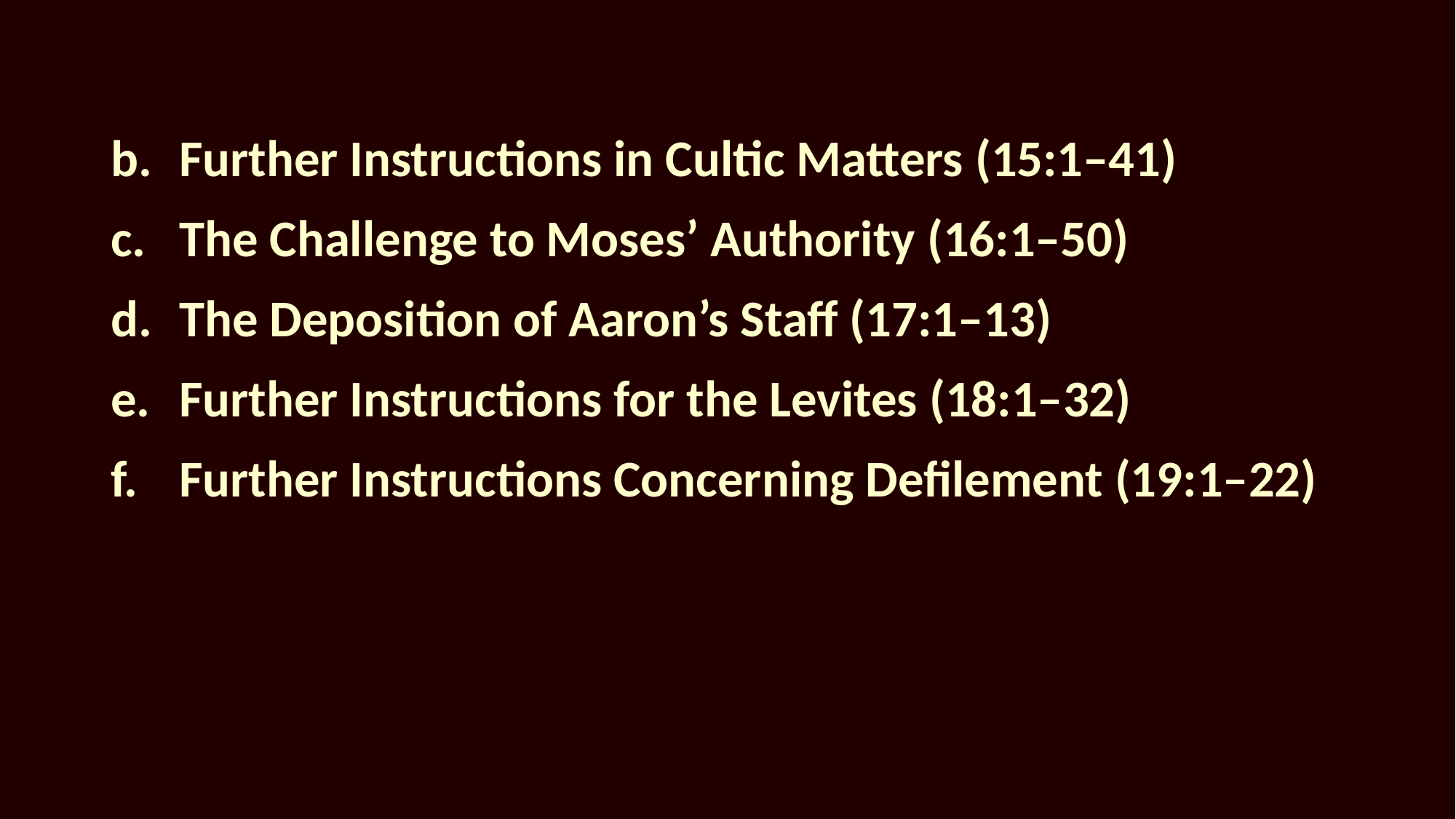

b.	Further Instructions in Cultic Matters (15:1–41)
c.	The Challenge to Moses’ Authority (16:1–50)
d.	The Deposition of Aaron’s Staff (17:1–13)
e.	Further Instructions for the Levites (18:1–32)
f.	Further Instructions Concerning Defilement (19:1–22)